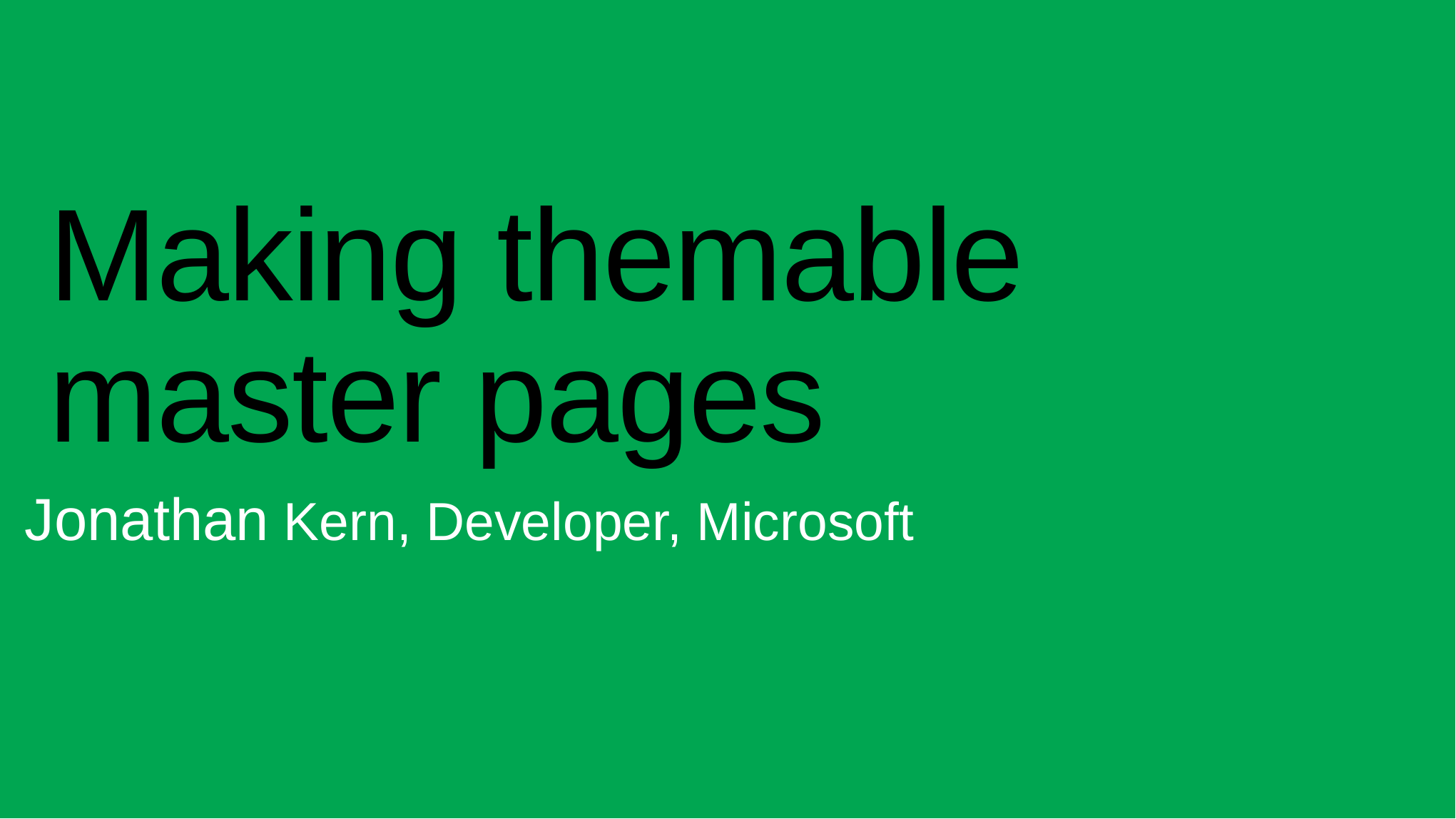

# Making themable master pages
Jonathan Kern, Developer, Microsoft